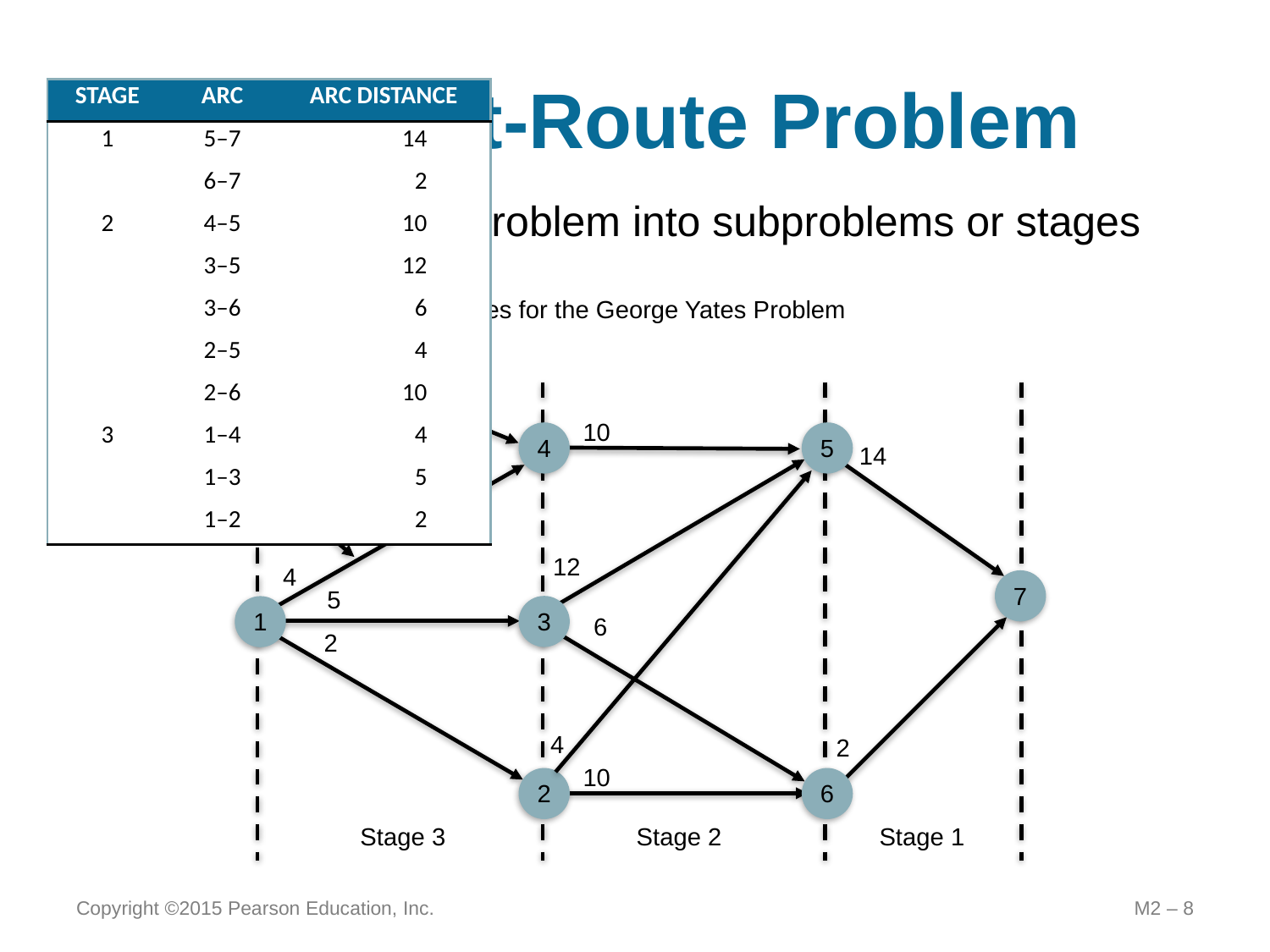

# Shortest-Route Problem
| STAGE | ARC | ARC DISTANCE |
| --- | --- | --- |
| 1 | 5–7 | 14 |
|  | 6–7 | 2 |
| 2 | 4–5 | 10 |
|  | 3–5 | 12 |
|  | 3–6 | 6 |
|  | 2–5 | 4 |
|  | 2–6 | 10 |
| 3 | 1–4 | 4 |
|  | 1–3 | 5 |
|  | 1–2 | 2 |
Step 1:	Divide the problem into subproblems or stages
FIGURE M2.2 – Three Stages for the George Yates Problem
A Node
A Branch
Stage 3
Stage 2
Stage 1
10

4

5
14
12
4

7
5

3

1
6
2
4
2
10

2

6
Copyright ©2015 Pearson Education, Inc.
M2 – 8